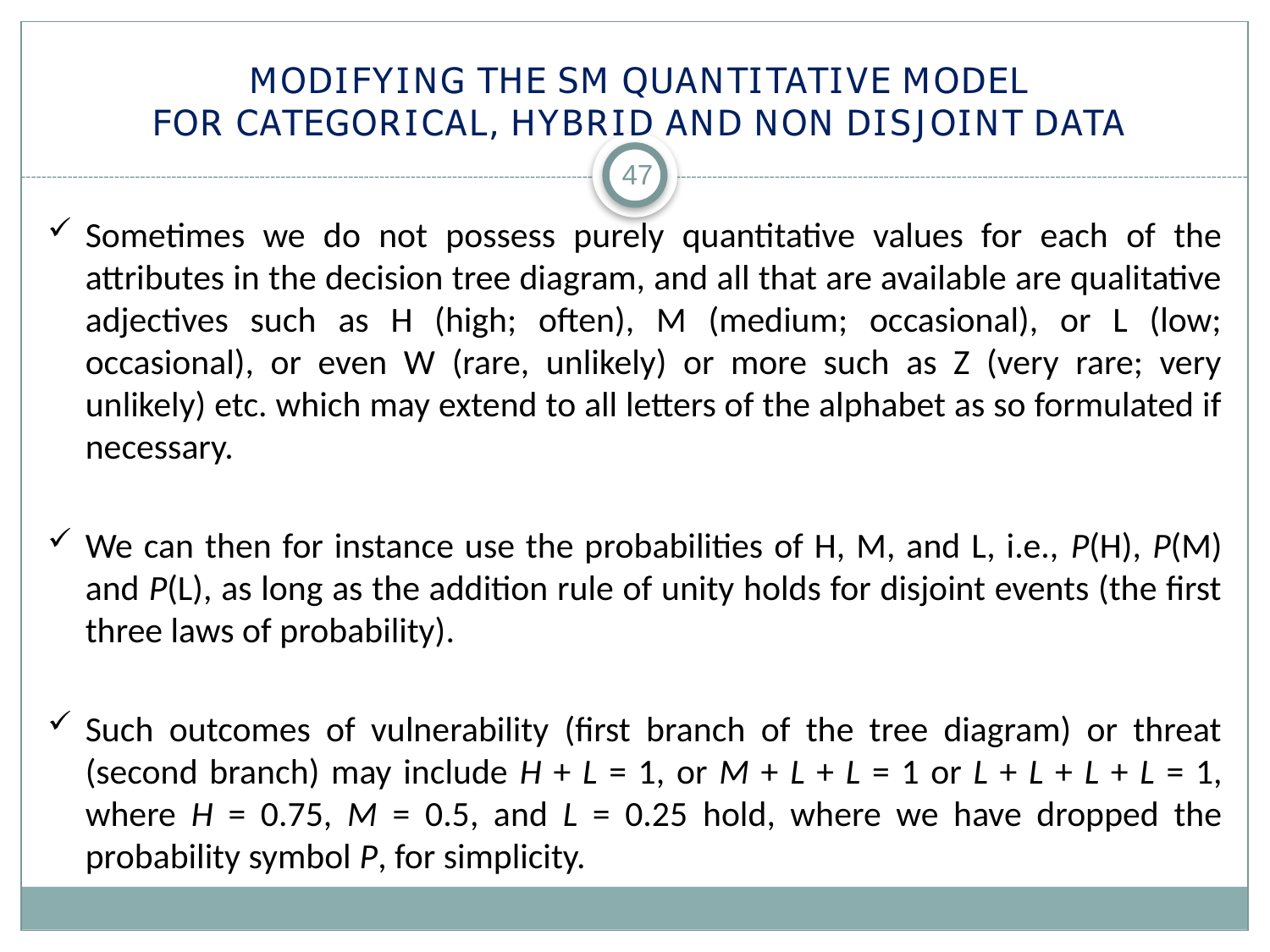

# Modifying the SM Quantitative Model for Categorical, Hybrid and Non disjoint Data
47
Sometimes we do not possess purely quantitative values for each of the attributes in the decision tree diagram, and all that are available are qualitative adjectives such as H (high; often), M (medium; occasional), or L (low; occasional), or even W (rare, unlikely) or more such as Z (very rare; very unlikely) etc. which may extend to all letters of the alphabet as so formulated if necessary.

We can then for instance use the probabilities of H, M, and L, i.e., P(H), P(M) and P(L), as long as the addition rule of unity holds for disjoint events (the first three laws of probability).

Such outcomes of vulnerability (first branch of the tree diagram) or threat (second branch) may include H + L = 1, or M + L + L = 1 or L + L + L + L = 1, where H = 0.75, M = 0.5, and L = 0.25 hold, where we have dropped the probability symbol P, for simplicity.